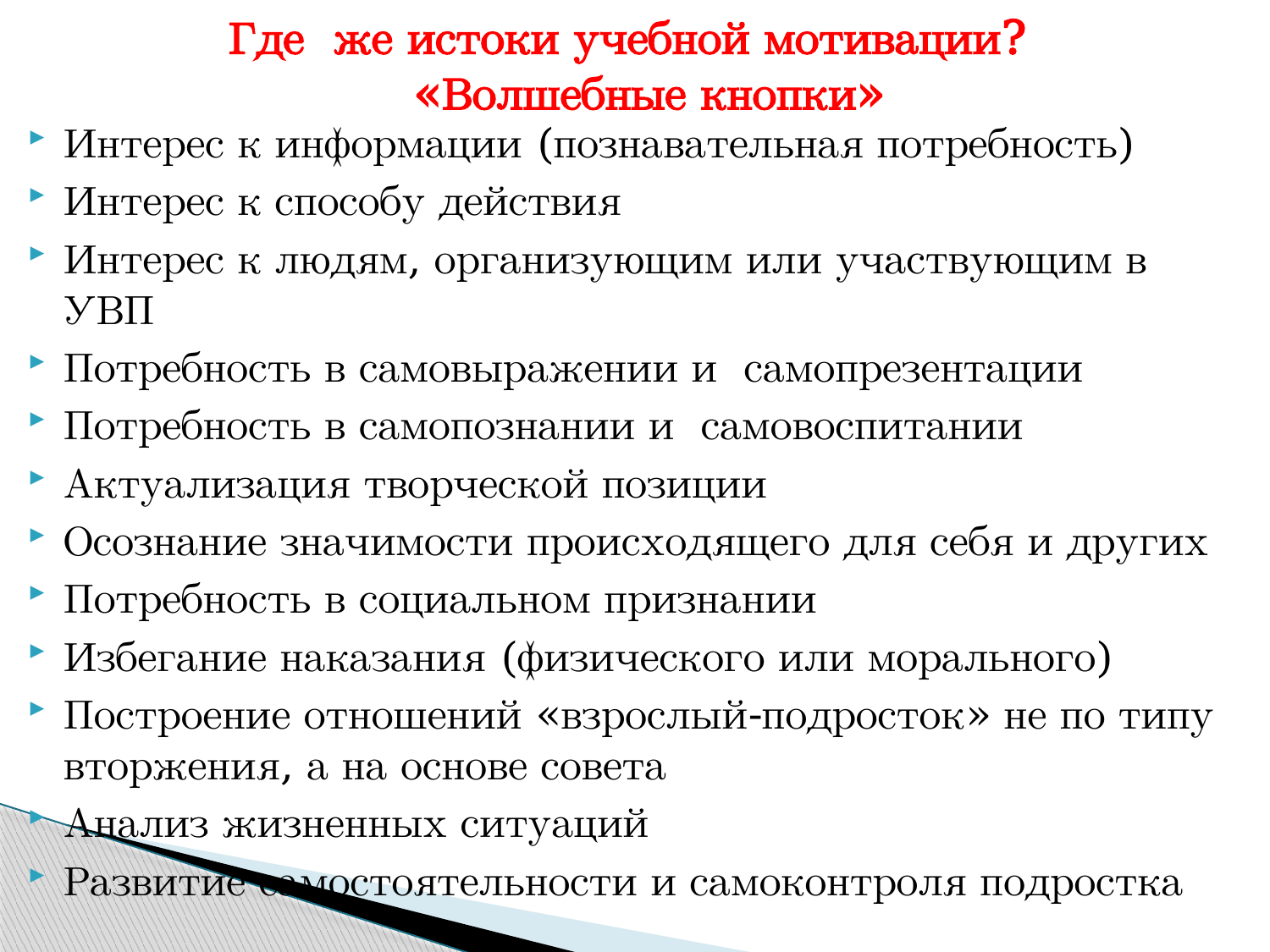

# Где  же истоки учебной мотивации? «Волшебные кнопки»
Интерес к информации (познавательная потребность)
Интерес к способу действия
Интерес к людям, организующим или участвующим в  УВП
Потребность в самовыражении и  самопрезентации
Потребность в самопознании и  самовоспитании
Актуализация творческой позиции
Осознание значимости происходящего для себя и других
Потребность в социальном признании
Избегание наказания (физического или морального)
Построение отношений «взрослый-подросток» не по типу вторжения, а на основе совета
Анализ жизненных ситуаций
Развитие самостоятельности и самоконтроля подростка